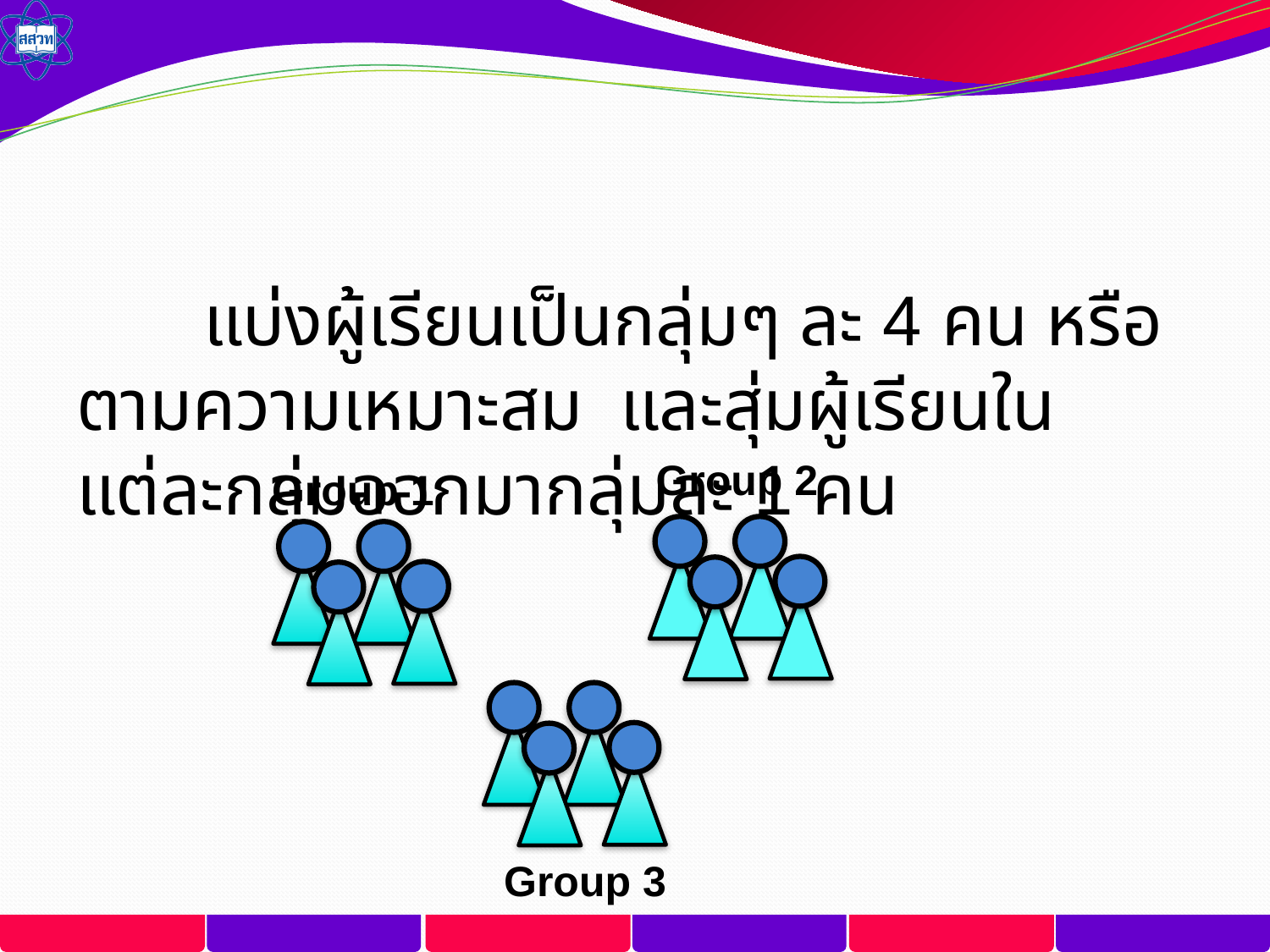

แบ่งผู้เรียนเป็นกลุ่มๆ ละ 4 คน หรือตามความเหมาะสม  และสุ่มผู้เรียนในแต่ละกลุ่มออกมากลุ่มละ 1 คน
Group 2
Group 1

Group 3